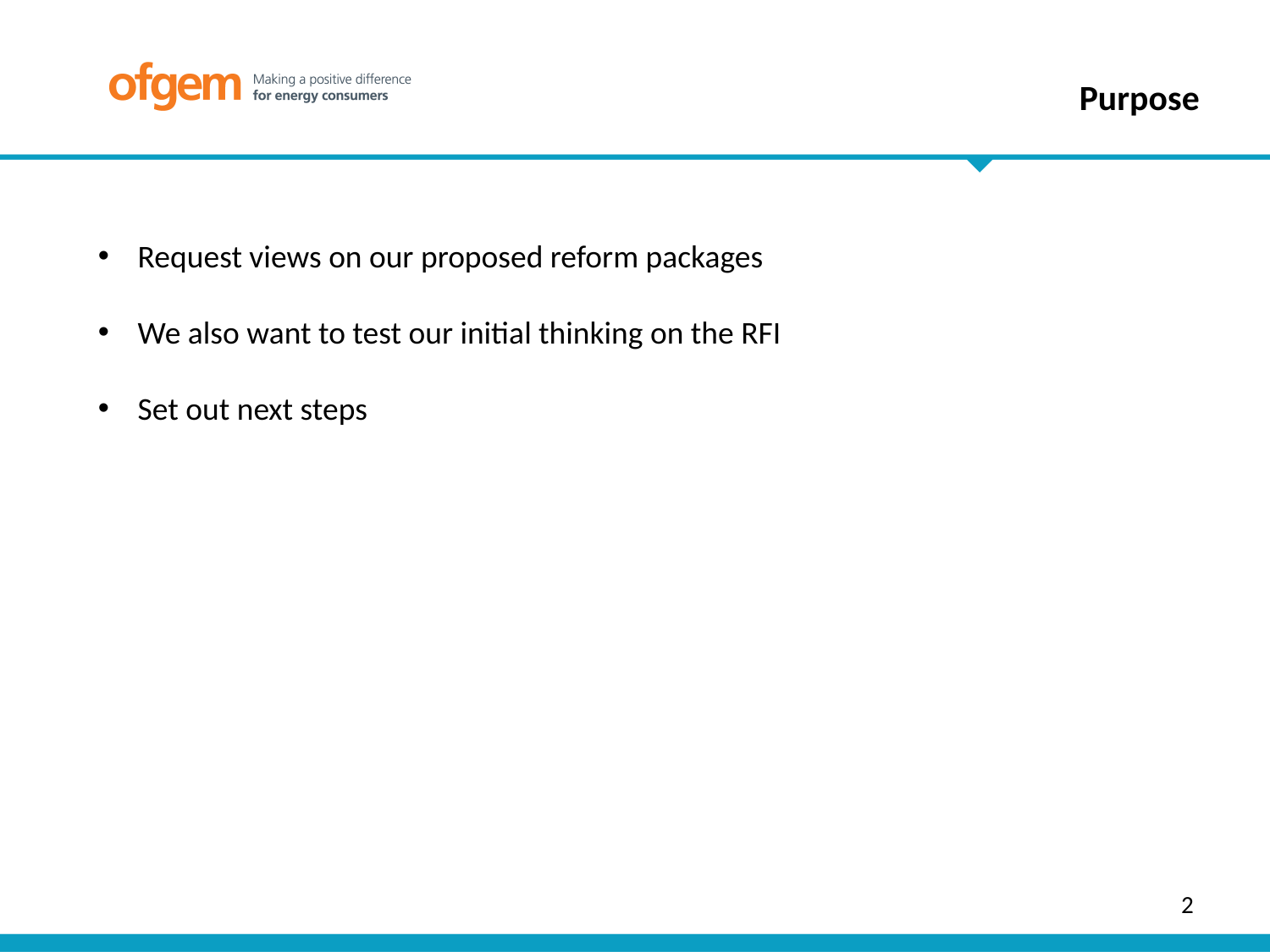

# Purpose
Request views on our proposed reform packages

We also want to test our initial thinking on the RFI

Set out next steps

2